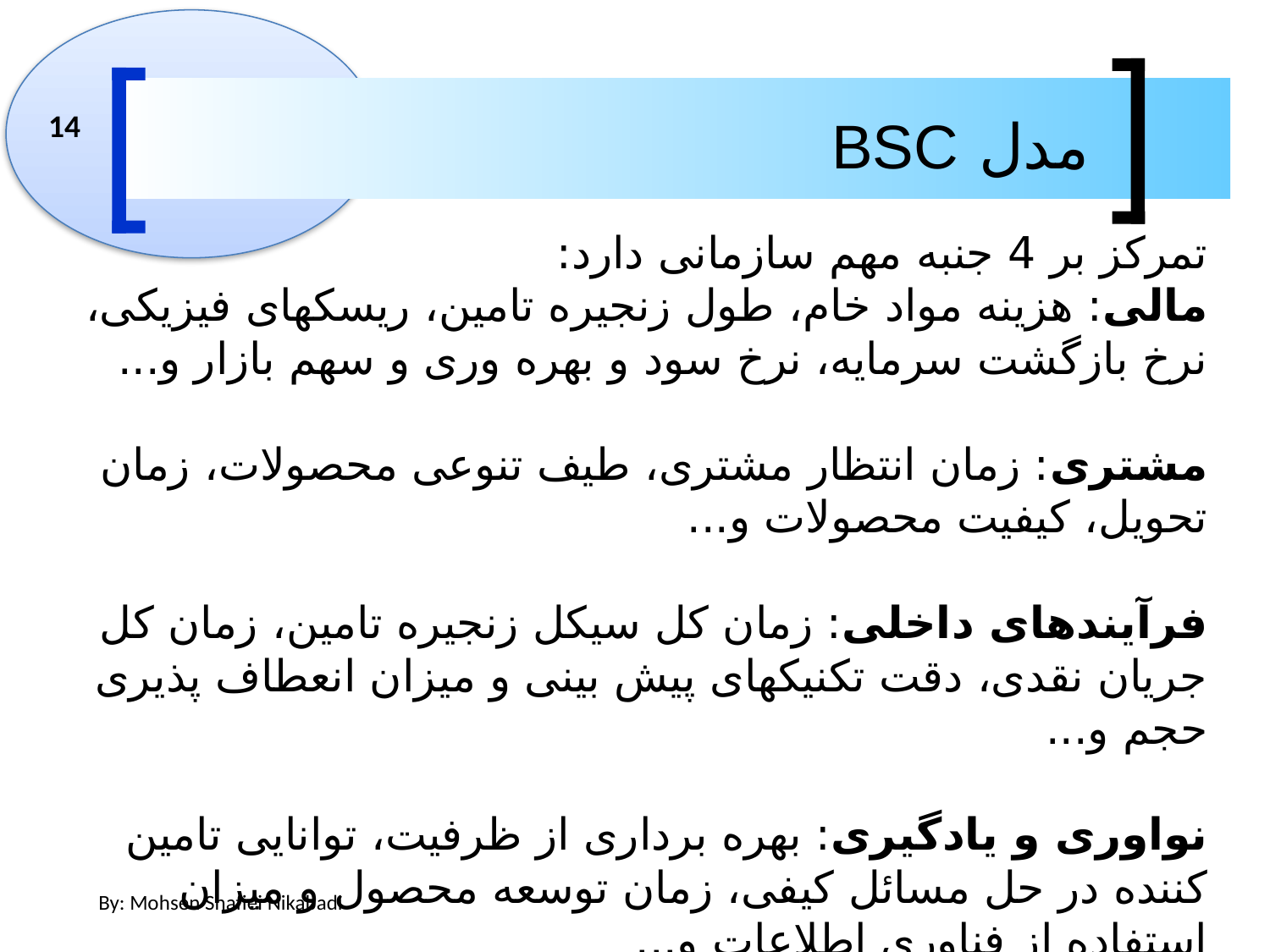

14
مدل BSC
تمرکز بر 4 جنبه مهم سازمانی دارد:
مالی: هزینه مواد خام، طول زنجیره تامین، ریسکهای فیزیکی، نرخ بازگشت سرمایه، نرخ سود و بهره وری و سهم بازار و...

مشتری: زمان انتظار مشتری، طیف تنوعی محصولات، زمان تحویل، کیفیت محصولات و...

فرآیندهای داخلی: زمان کل سیکل زنجیره تامین، زمان کل جریان نقدی، دقت تکنیکهای پیش بینی و میزان انعطاف پذیری حجم و...

نواوری و یادگیری: بهره برداری از ظرفیت، توانایی تامین کننده در حل مسائل کیفی، زمان توسعه محصول و میزان استفاده از فناوری اطلاعات و...

By: Mohsen Shafiei Nikabadi